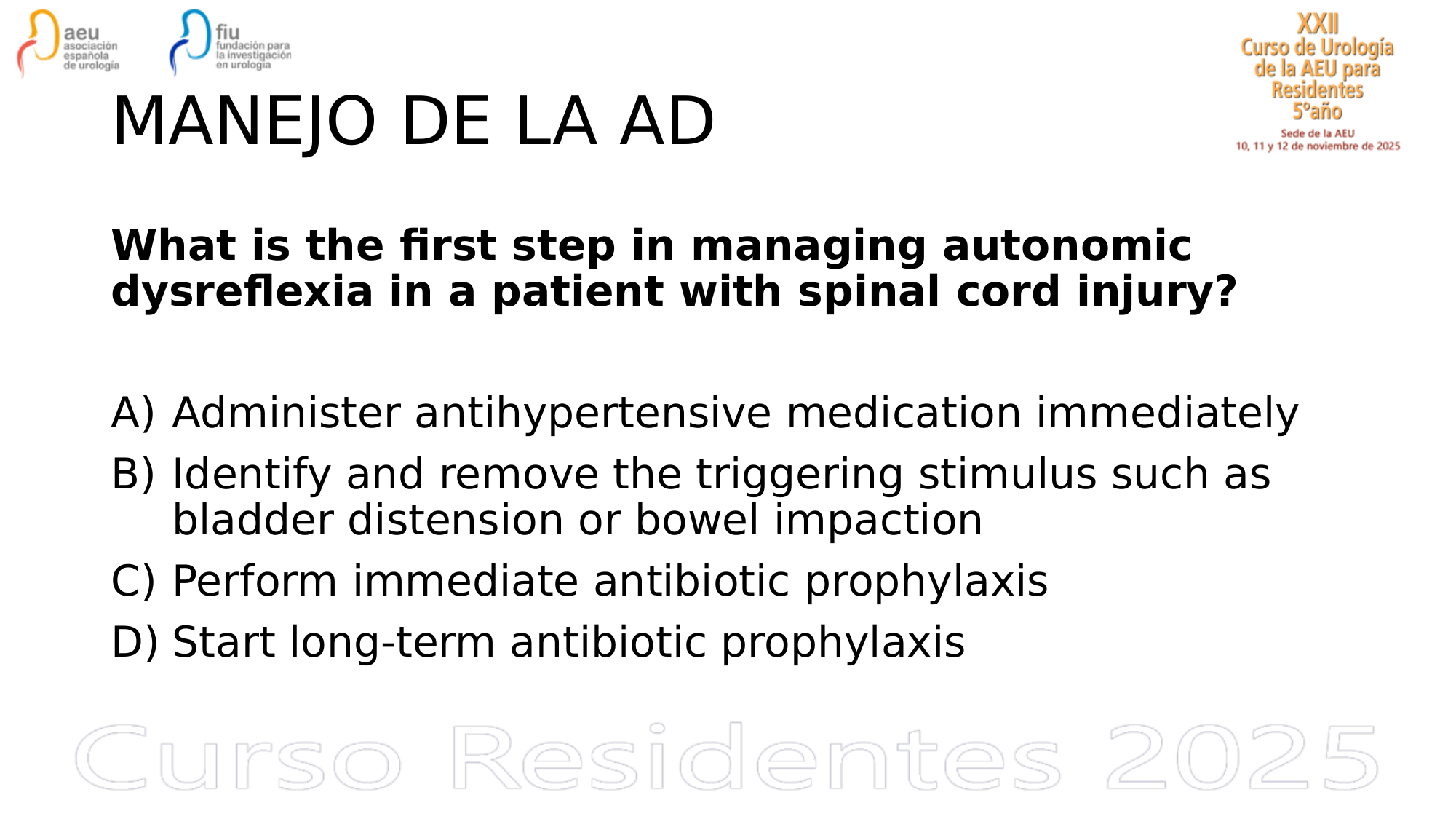

# MANEJO DE LA AD
What is the first step in managing autonomic dysreflexia in a patient with spinal cord injury?

Administer antihypertensive medication immediately
Identify and remove the triggering stimulus such as bladder distension or bowel impaction
Perform immediate antibiotic prophylaxis
Start long-term antibiotic prophylaxis